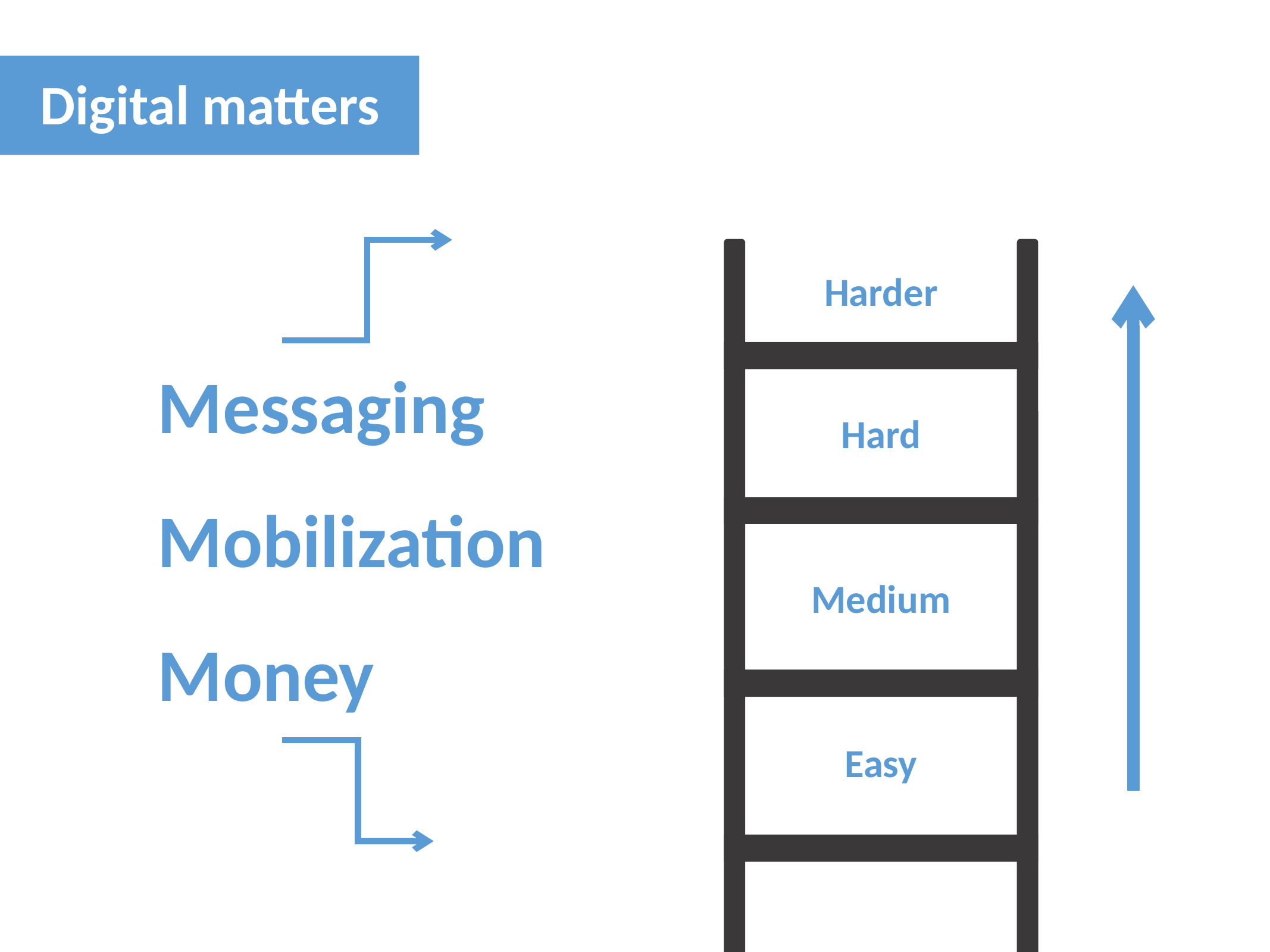

Digital matters

Harder
Messaging
Mobilization
Money

Hard

Medium

Easy